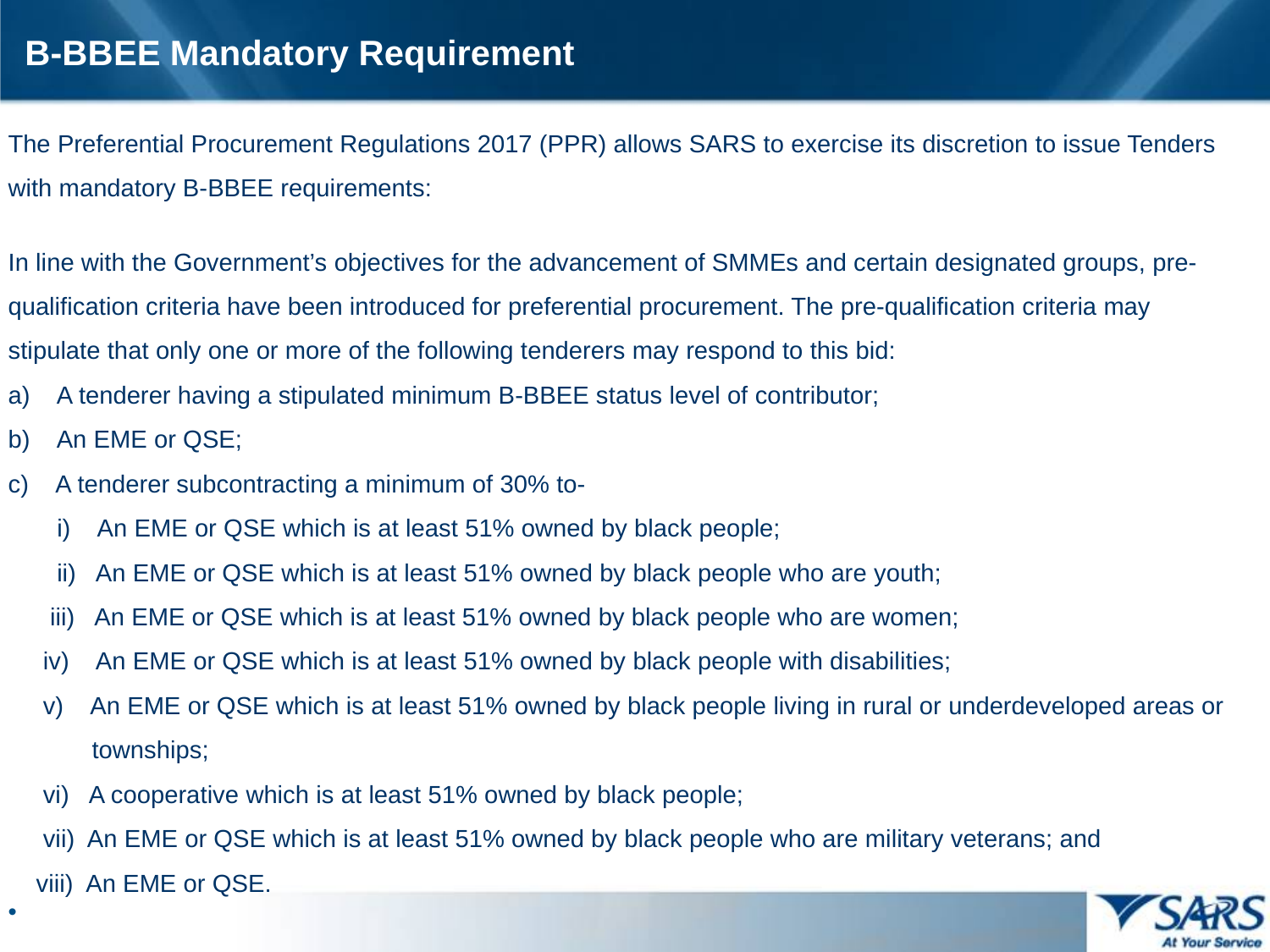

# B-BBEE Mandatory Requirement
The Preferential Procurement Regulations 2017 (PPR) allows SARS to exercise its discretion to issue Tenders with mandatory B-BBEE requirements:

In line with the Government’s objectives for the advancement of SMMEs and certain designated groups, pre-qualification criteria have been introduced for preferential procurement. The pre-qualification criteria may stipulate that only one or more of the following tenderers may respond to this bid:
a)    A tenderer having a stipulated minimum B-BBEE status level of contributor;
b)    An EME or QSE;
c)    A tenderer subcontracting a minimum of 30% to-
       i)    An EME or QSE which is at least 51% owned by black people;
       ii)   An EME or QSE which is at least 51% owned by black people who are youth;
      iii)   An EME or QSE which is at least 51% owned by black people who are women;
     iv)    An EME or QSE which is at least 51% owned by black people with disabilities;
     v)    An EME or QSE which is at least 51% owned by black people living in rural or underdeveloped areas or
            townships;
     vi)   A cooperative which is at least 51% owned by black people;
     vii)  An EME or QSE which is at least 51% owned by black people who are military veterans; and
    viii)  An EME or QSE.

.